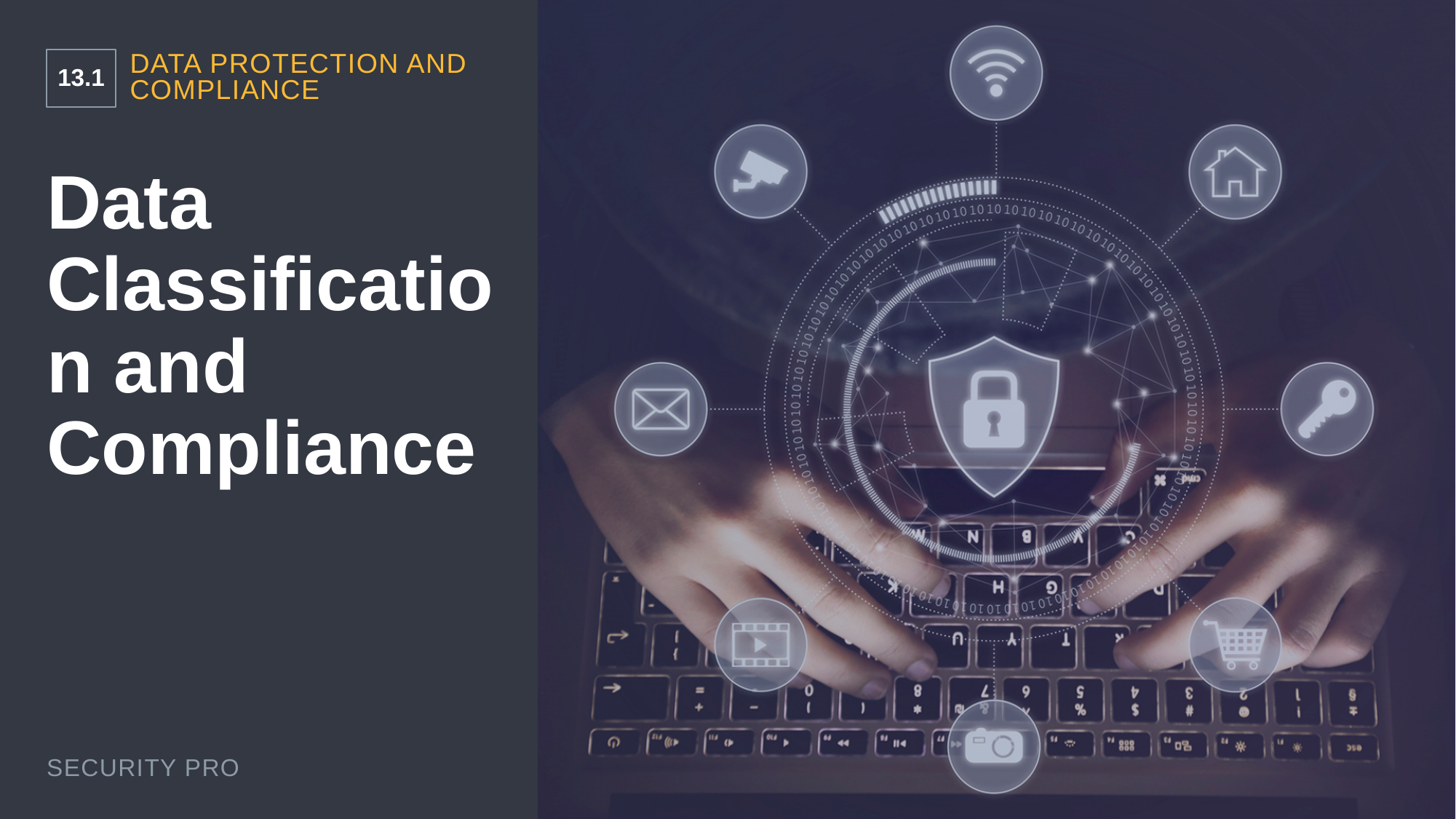

13.1
Data Protection and Compliance
# Data Classification and Compliance
Security Pro